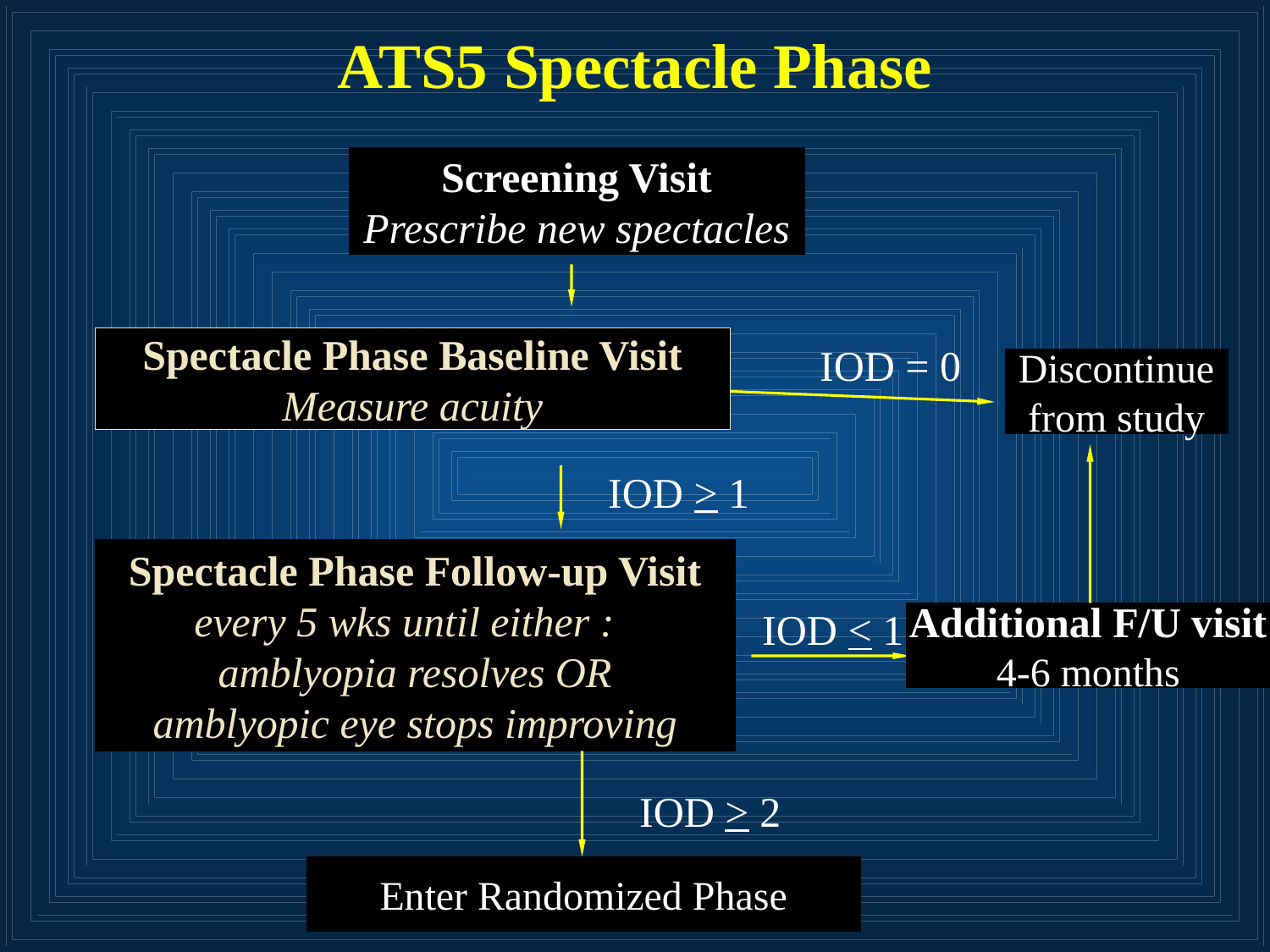

# ATS5 Spectacle Phase
Screening Visit
Prescribe new spectacles

Spectacle Phase Baseline Visit
Measure acuity
IOD = 0
Discontinue
from study

IOD > 1
Spectacle Phase Follow-up Visit
every 5 wks until either :
amblyopia resolves OR
amblyopic eye stops improving
IOD < 1
Additional F/U visit
4-6 months

IOD > 2
Enter Randomized Phase